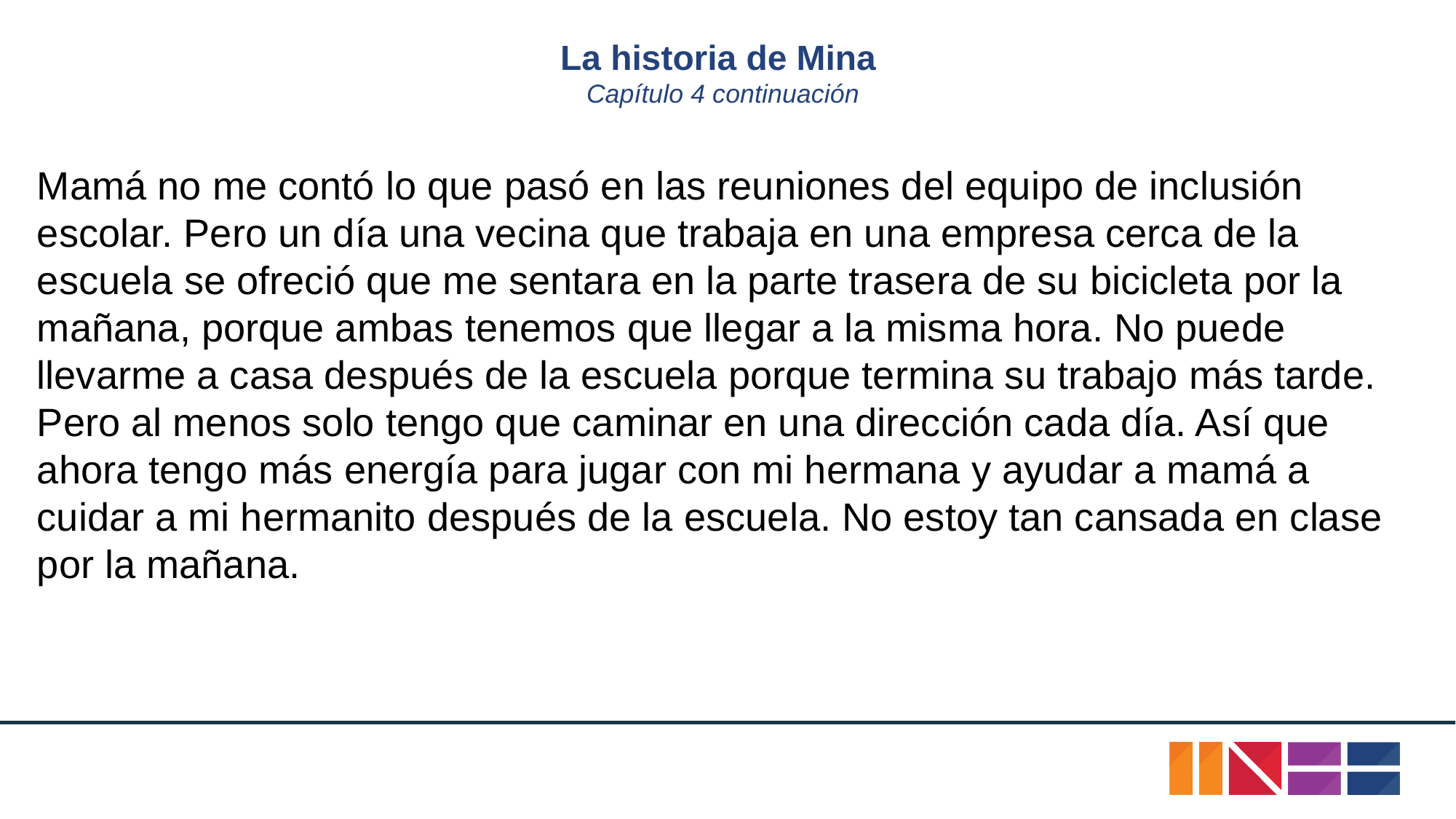

# La historia de Mina
Capítulo 4 continuación
Mamá no me contó lo que pasó en las reuniones del equipo de inclusión escolar. Pero un día una vecina que trabaja en una empresa cerca de la escuela se ofreció que me sentara en la parte trasera de su bicicleta por la mañana, porque ambas tenemos que llegar a la misma hora. No puede llevarme a casa después de la escuela porque termina su trabajo más tarde. Pero al menos solo tengo que caminar en una dirección cada día. Así que ahora tengo más energía para jugar con mi hermana y ayudar a mamá a cuidar a mi hermanito después de la escuela. No estoy tan cansada en clase por la mañana.